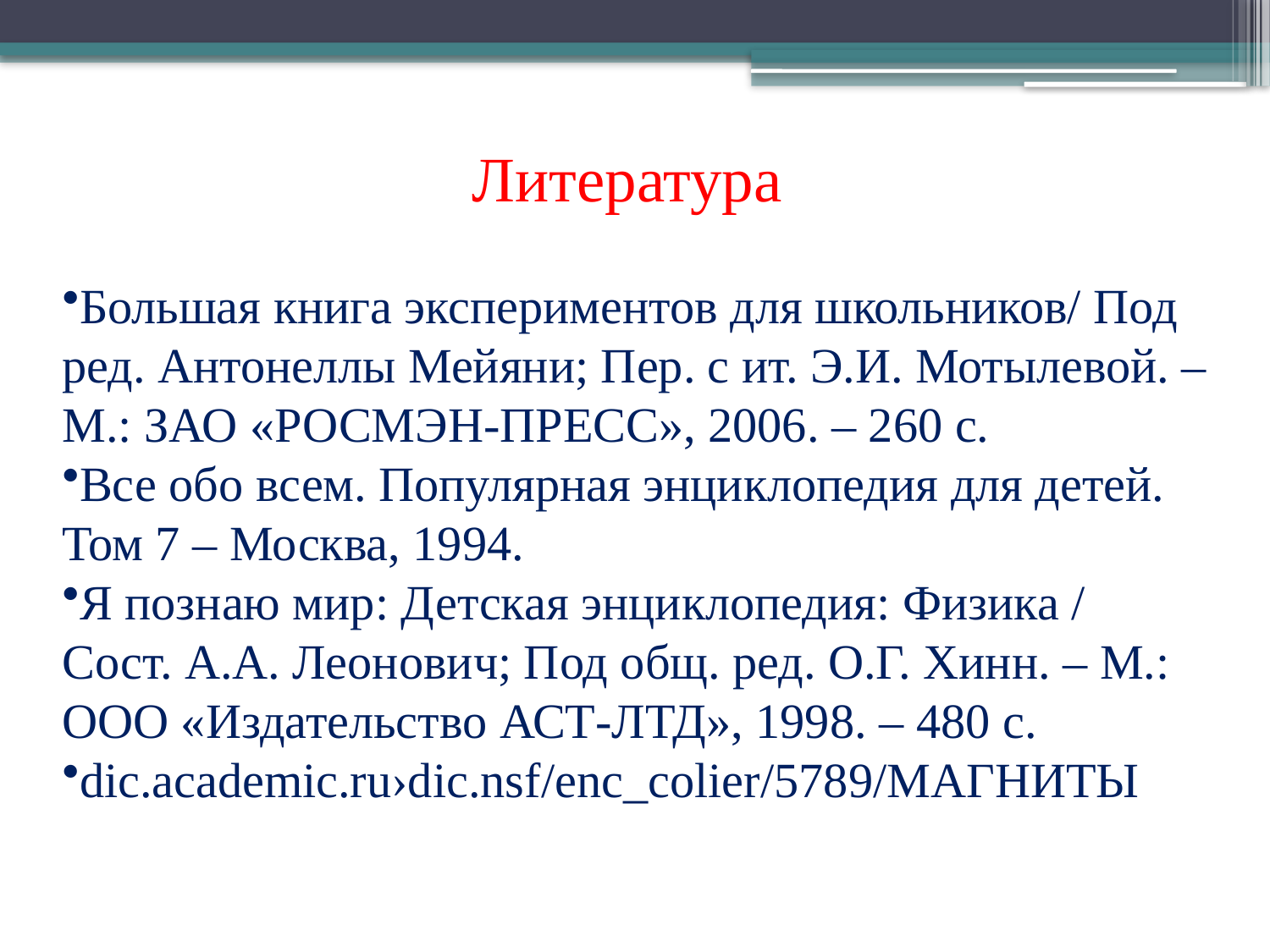

Литература

Большая книга экспериментов для школьников/ Под ред. Антонеллы Мейяни; Пер. с ит. Э.И. Мотылевой. – М.: ЗАО «РОСМЭН-ПРЕСС», 2006. – 260 с.
Все обо всем. Популярная энциклопедия для детей. Том 7 – Москва, 1994.
Я познаю мир: Детская энциклопедия: Физика / Сост. А.А. Леонович; Под общ. ред. О.Г. Хинн. – М.: ООО «Издательство АСТ-ЛТД», 1998. – 480 с.
dic.academic.ru›dic.nsf/enc_colier/5789/МАГНИТЫ